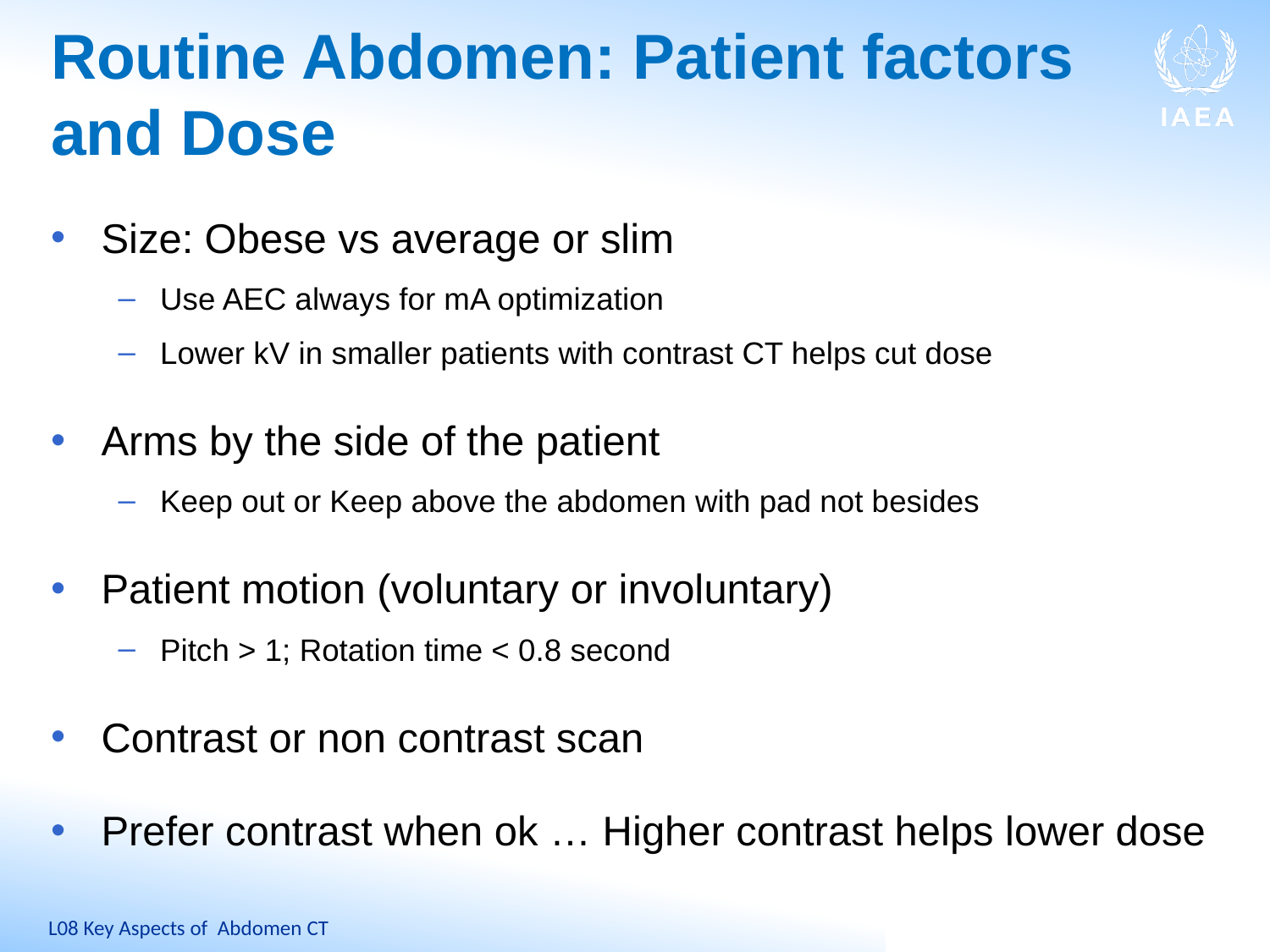

# Routine Abdomen: Patient factors and Dose
Size: Obese vs average or slim
Use AEC always for mA optimization
Lower kV in smaller patients with contrast CT helps cut dose
Arms by the side of the patient
Keep out or Keep above the abdomen with pad not besides
Patient motion (voluntary or involuntary)
Pitch > 1; Rotation time < 0.8 second
Contrast or non contrast scan
Prefer contrast when ok … Higher contrast helps lower dose